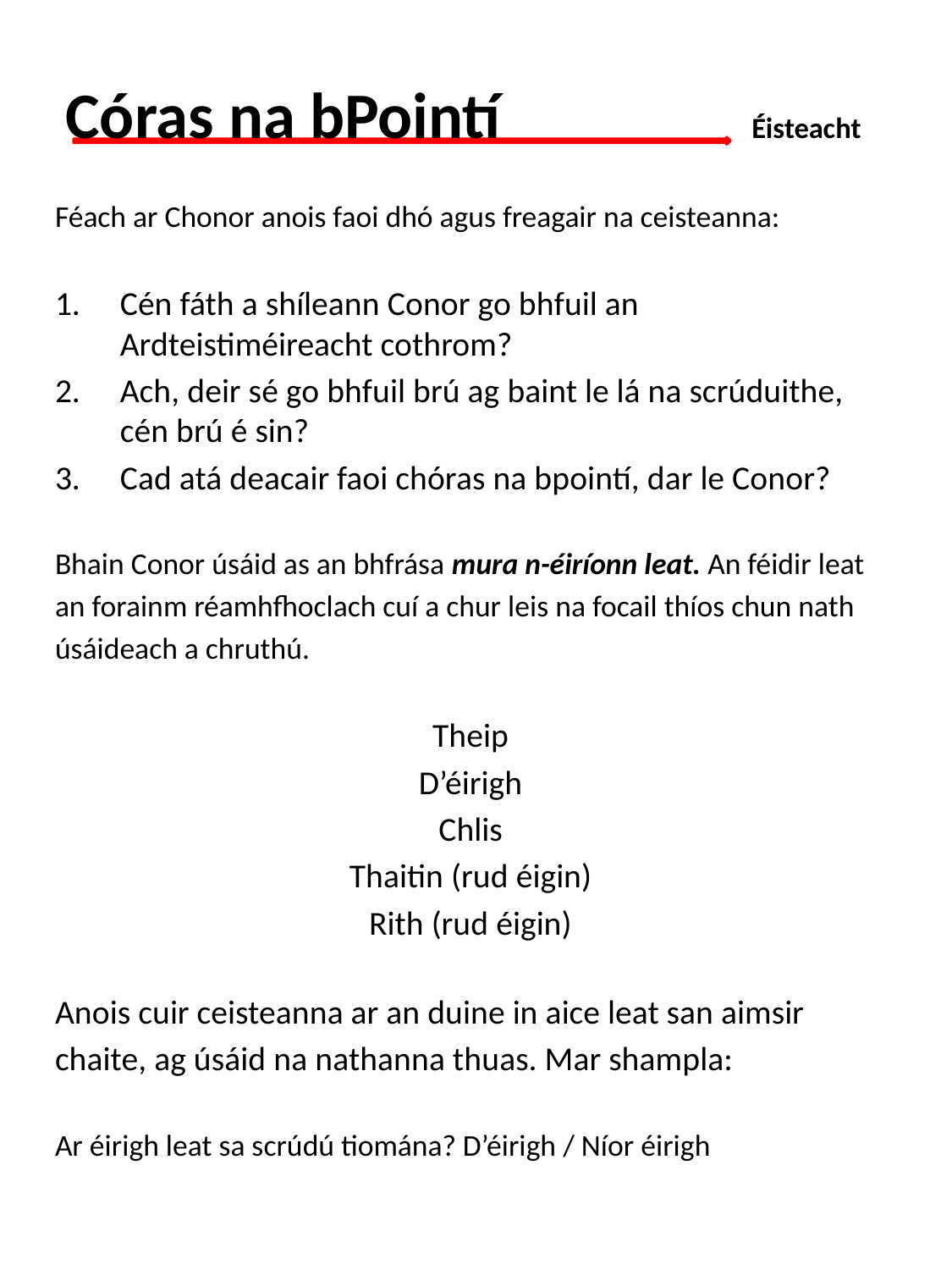

# Córas na bPointí	               Éisteacht

Féach ar Chonor anois faoi dhó agus freagair na ceisteanna:

Cén fáth a shíleann Conor go bhfuil an Ardteistiméireacht cothrom?
Ach, deir sé go bhfuil brú ag baint le lá na scrúduithe, cén brú é sin?
Cad atá deacair faoi chóras na bpointí, dar le Conor?

Bhain Conor úsáid as an bhfrása mura n-éiríonn leat. An féidir leat
an forainm réamhfhoclach cuí a chur leis na focail thíos chun nath
úsáideach a chruthú.

Theip
D’éirigh
Chlis
Thaitin (rud éigin)
Rith (rud éigin)

Anois cuir ceisteanna ar an duine in aice leat san aimsir
chaite, ag úsáid na nathanna thuas. Mar shampla:

Ar éirigh leat sa scrúdú tiomána? D’éirigh / Níor éirigh